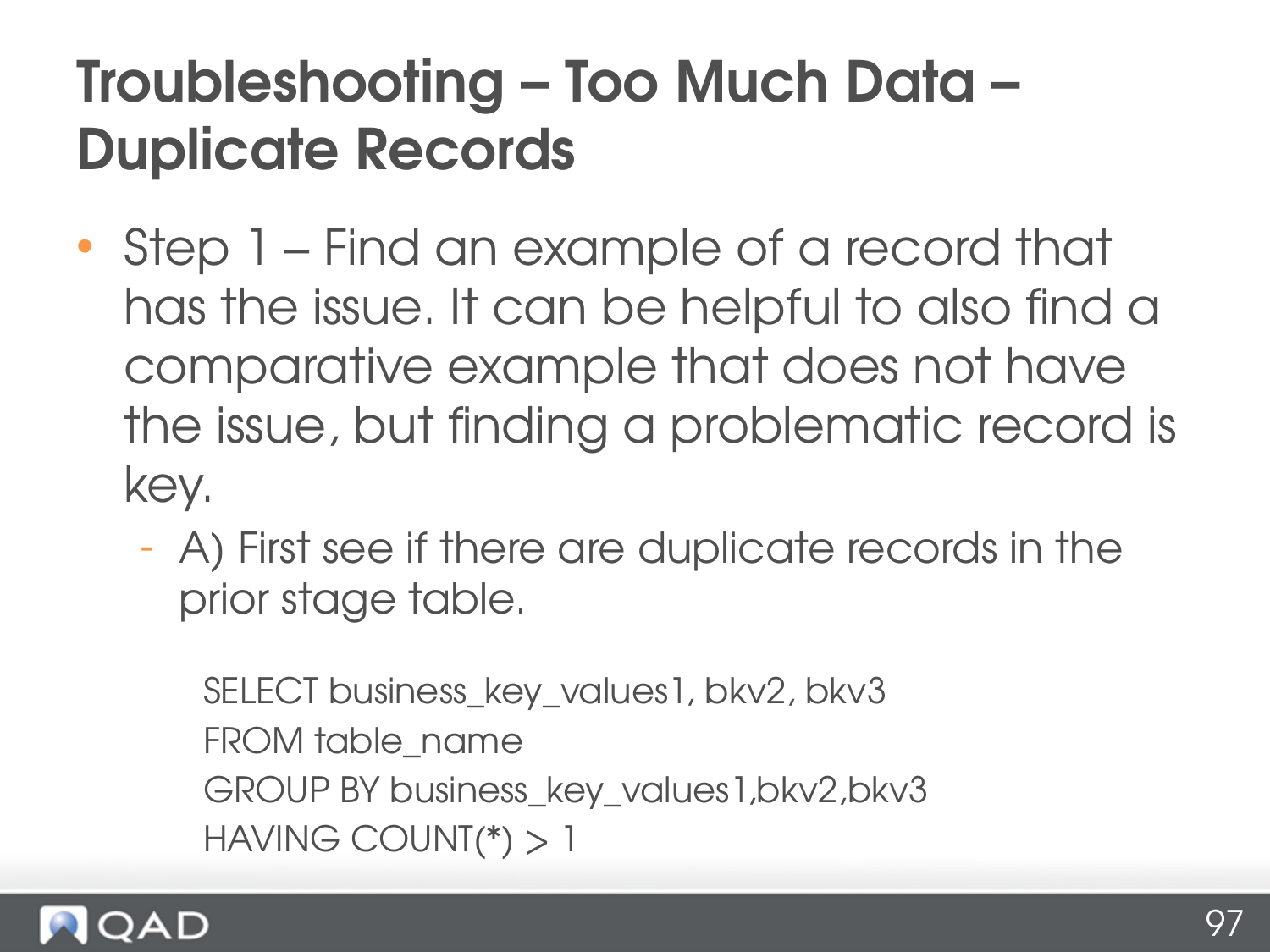

Troubleshooting – Too Much Data – Duplicate Records
Step 1 – Find an example of a record that has the issue. It can be helpful to also find a comparative example that does not have the issue, but finding a problematic record is key.
A) First see if there are duplicate records in the prior stage table.

SELECT business_key_values1, bkv2, bkv3
FROM table_name
GROUP BY business_key_values1,bkv2,bkv3
HAVING COUNT(*) > 1
97